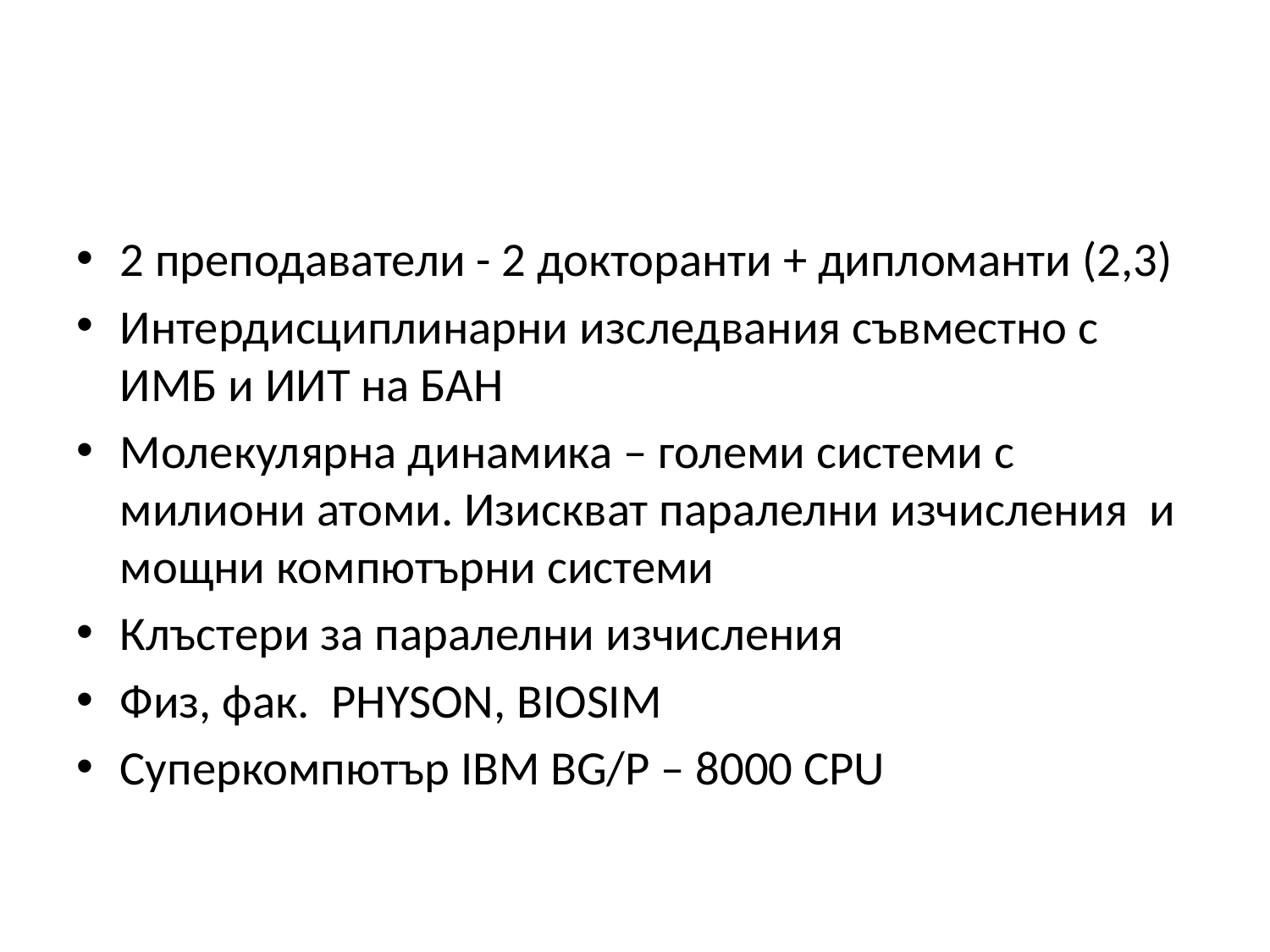

#
2 преподаватели - 2 докторанти + дипломанти (2,3)
Интердисциплинарни изследвания съвместно с ИМБ и ИИТ на БАН
Молекулярна динамика – големи системи с милиони атоми. Изискват паралелни изчисления  и мощни компютърни системи
Клъстери за паралелни изчисления
Физ, фак.  PHYSON, BIOSIM
Суперкомпютър IBM BG/P – 8000 CPU